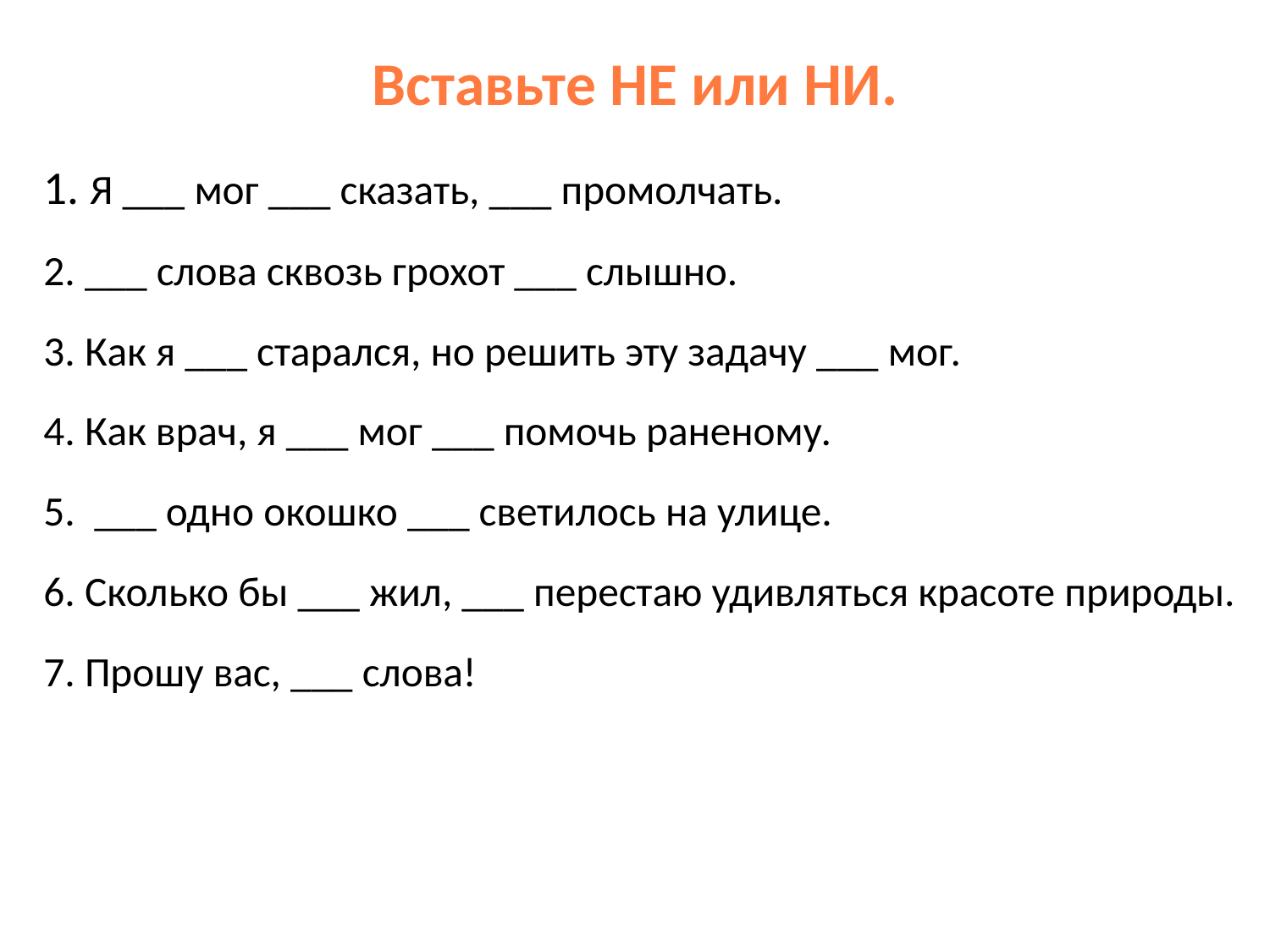

# Вставьте НЕ или НИ.
1. Я ___ мог ___ сказать, ___ промолчать.
2. ___ слова сквозь грохот ___ слышно.
3. Как я ___ старался, но решить эту задачу ___ мог.
4. Как врач, я ___ мог ___ помочь раненому.
5.  ___ одно окошко ___ светилось на улице.
6. Сколько бы ___ жил, ___ перестаю удивляться красоте природы.
7. Прошу вас, ___ слова!